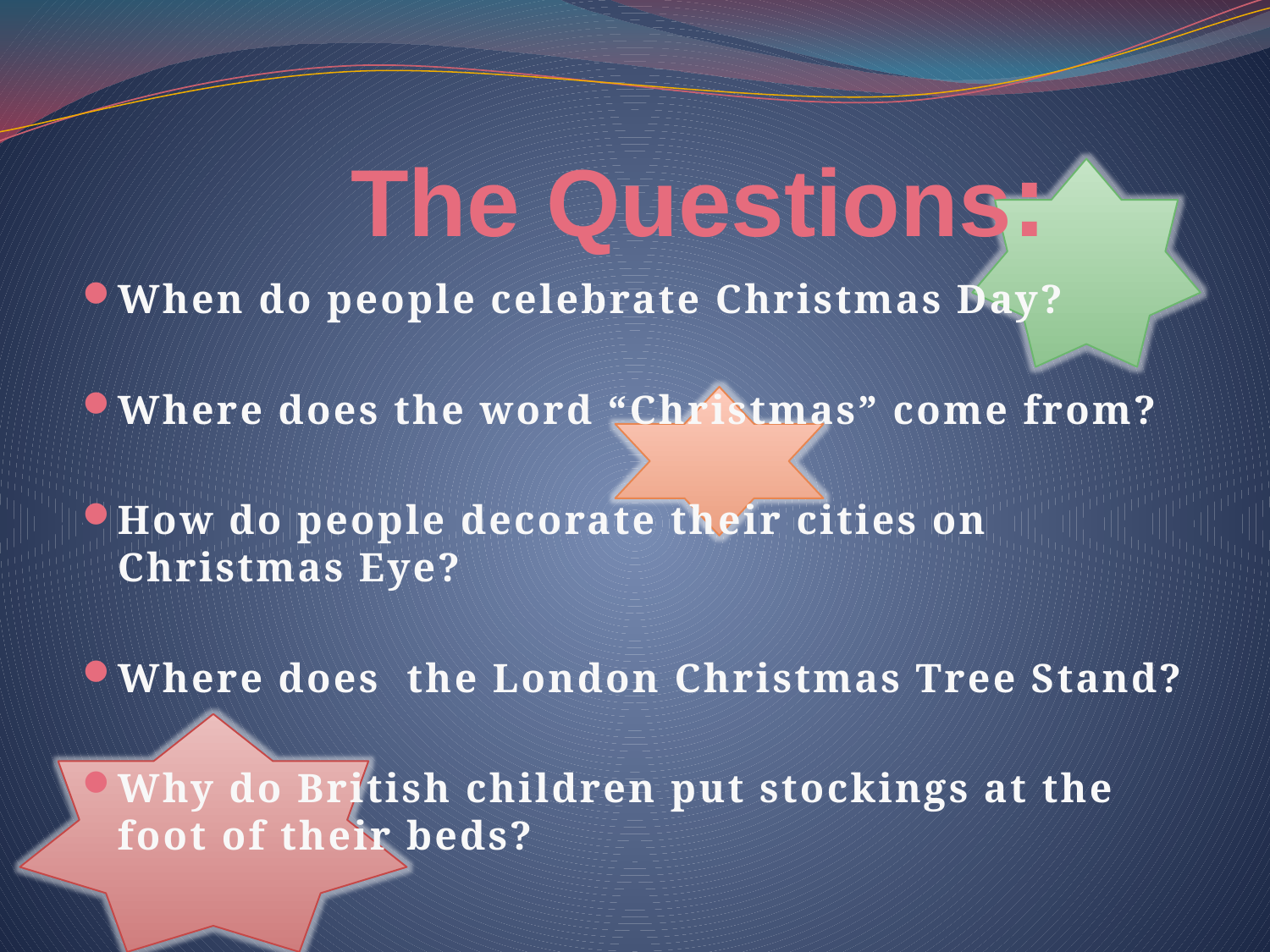

# The Questions:

When do people celebrate Christmas Day?

Where does the word “Christmas” come from?

How do people decorate their cities on Christmas Eye?

Where does  the London Christmas Tree Stand?

Why do British children put stockings at the foot of their beds?